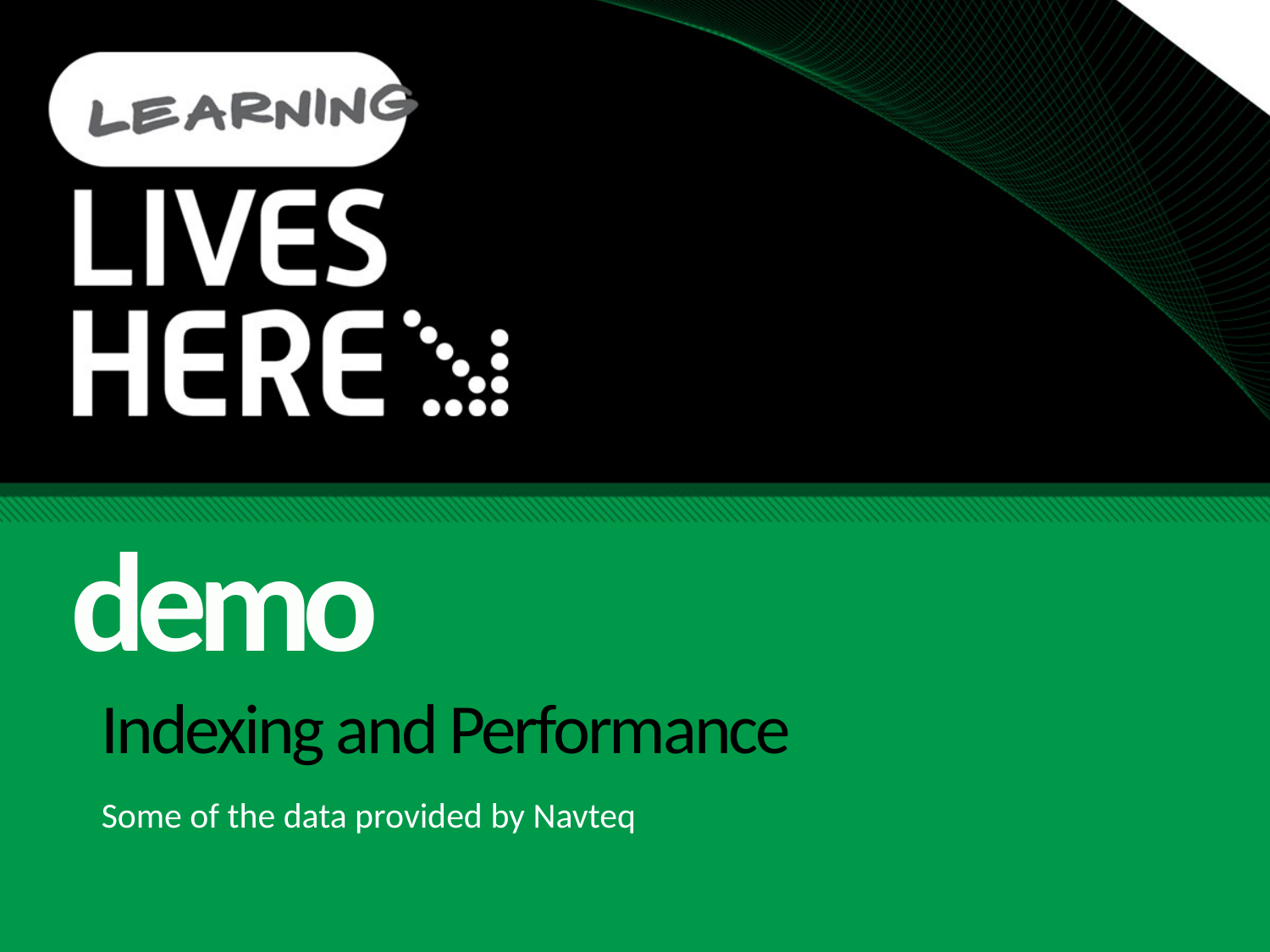

demo
# Indexing and Performance
Some of the data provided by Navteq